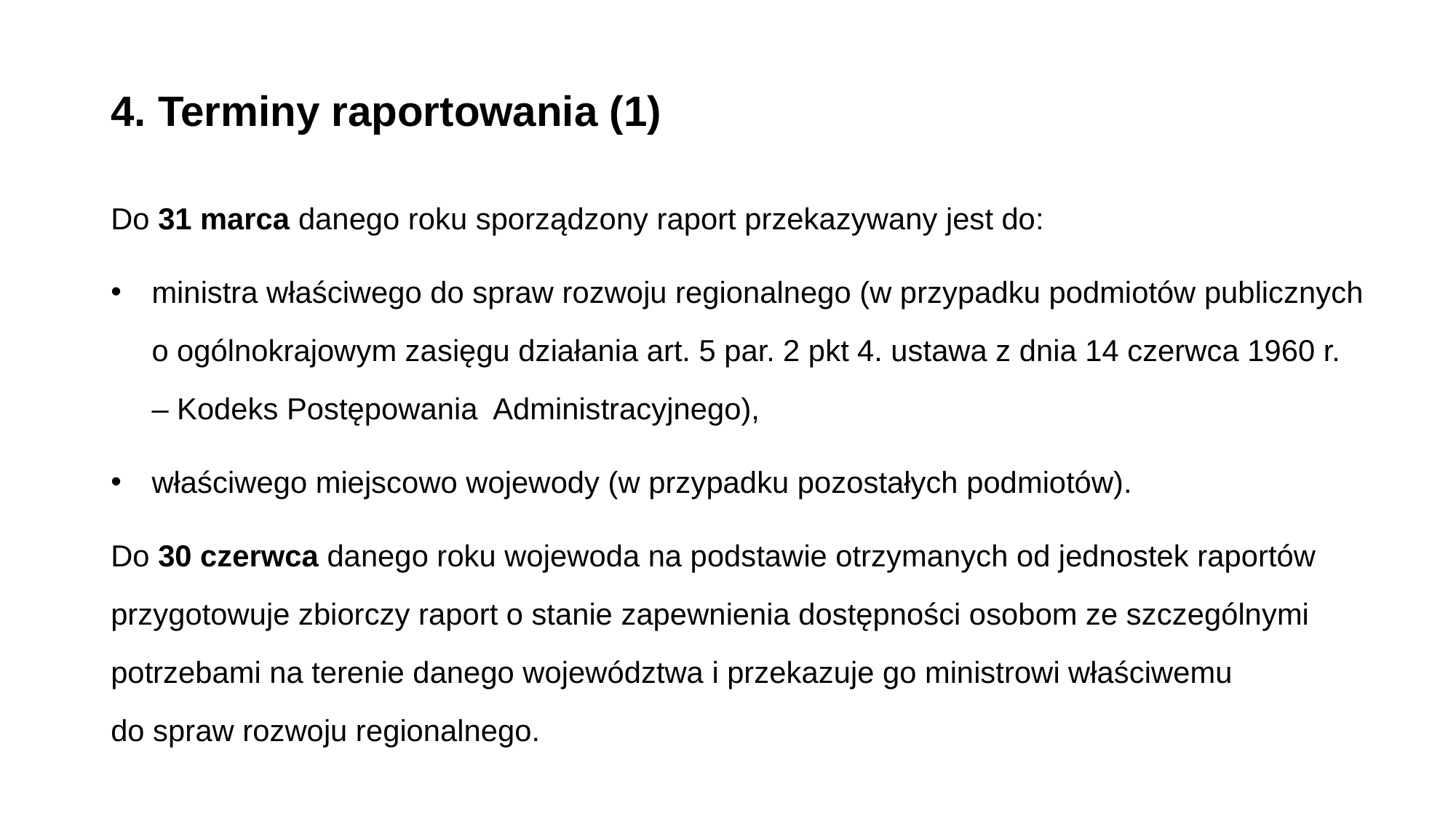

4. Terminy raportowania (1)
Do 31 marca danego roku sporządzony raport przekazywany jest do:
ministra właściwego do spraw rozwoju regionalnego (w przypadku podmiotów publicznych o ogólnokrajowym zasięgu działania art. 5 par. 2 pkt 4. ustawa z dnia 14 czerwca 1960 r.
– Kodeks Postępowania  Administracyjnego),
właściwego miejscowo wojewody (w przypadku pozostałych podmiotów).
Do 30 czerwca danego roku wojewoda na podstawie otrzymanych od jednostek raportów przygotowuje zbiorczy raport o stanie zapewnienia dostępności osobom ze szczególnymi potrzebami na terenie danego województwa i przekazuje go ministrowi właściwemu
do spraw rozwoju regionalnego.